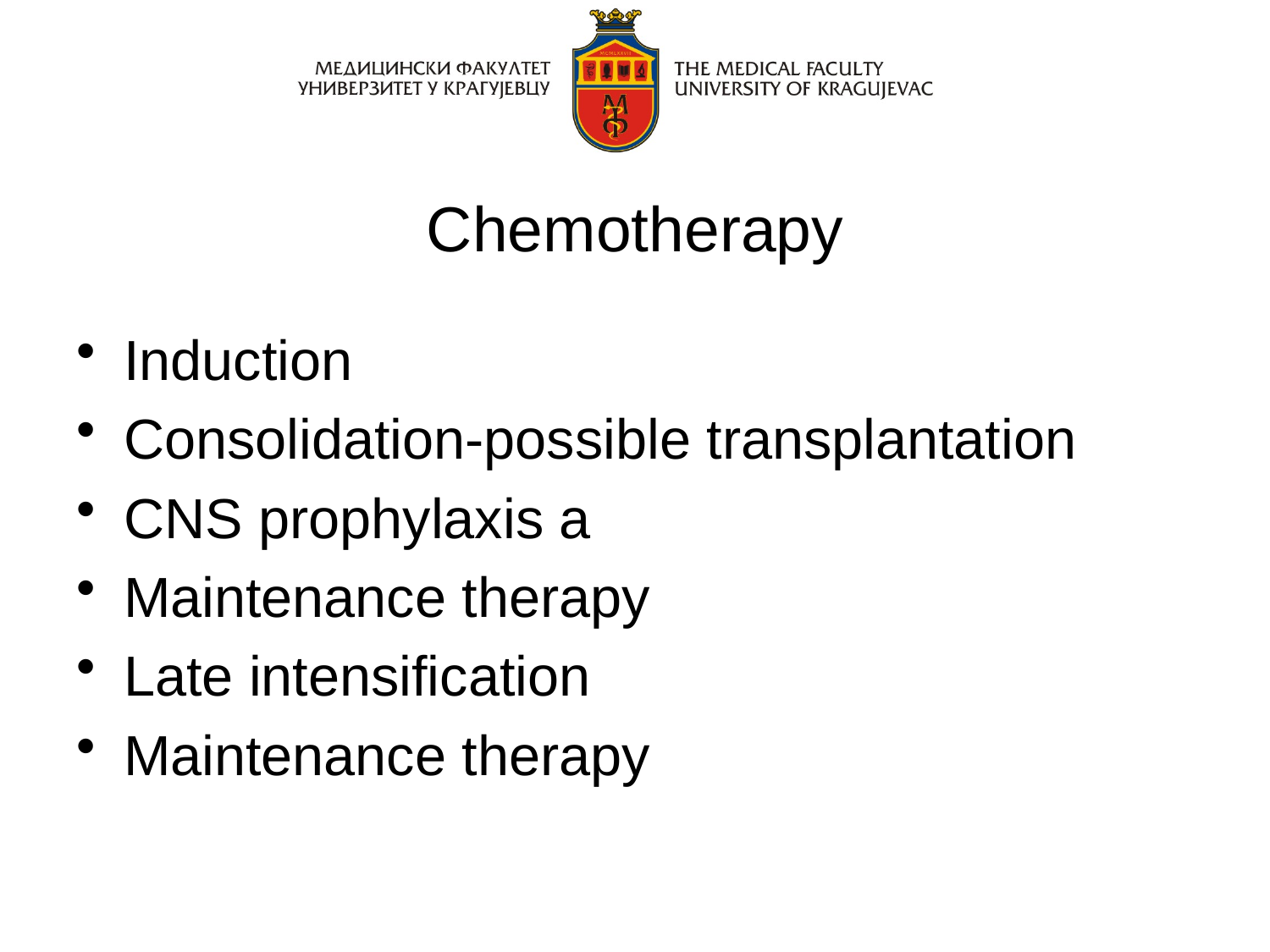

# Chemotherapy
Induction
Consolidation-possible transplantation
CNS prophylaxis a
Maintenance therapy
Late intensification
Maintenance therapy